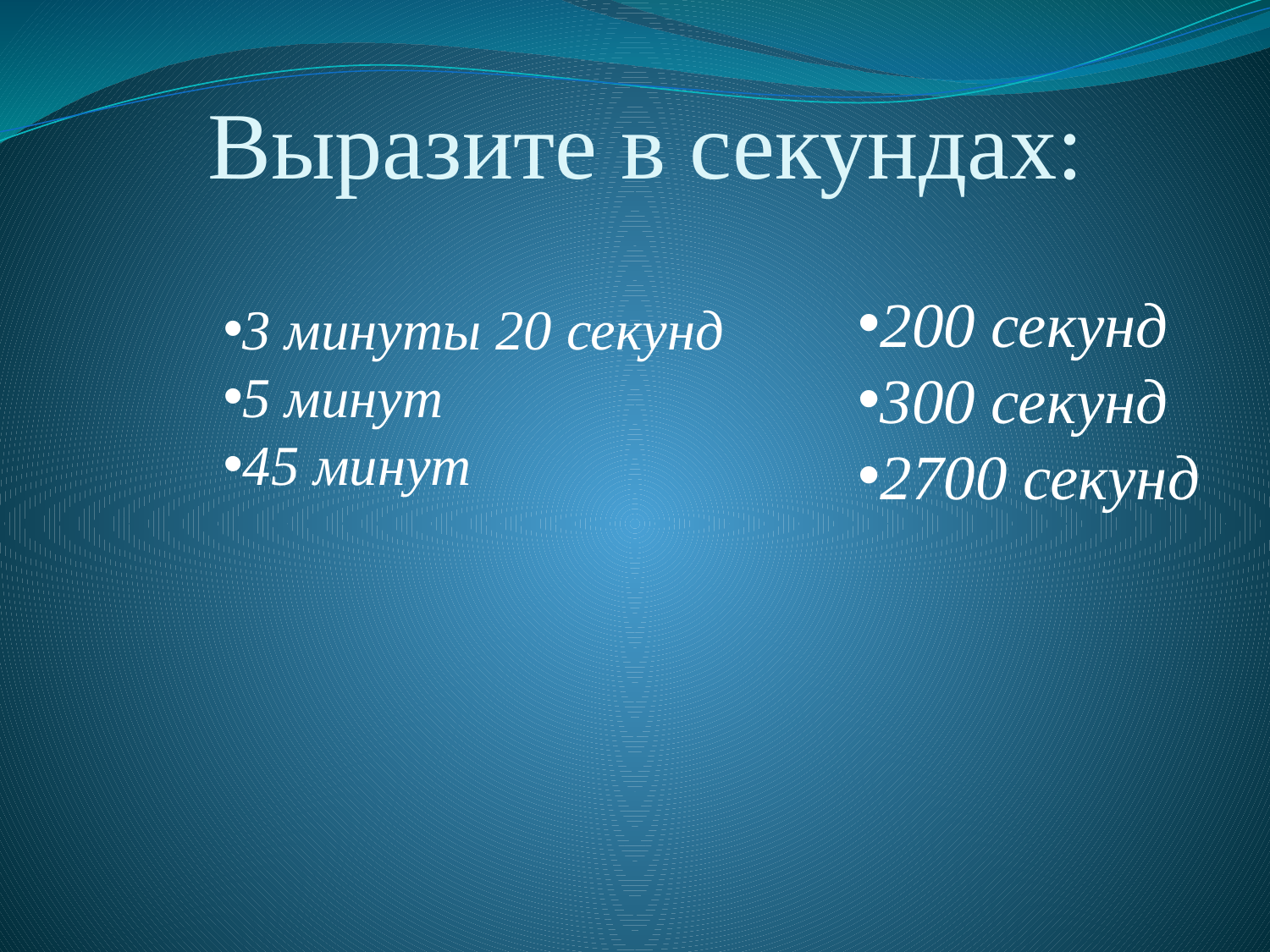

# Выразите в секундах:
200 секунд
300 секунд
2700 секунд
3 минуты 20 секунд
5 минут
45 минут